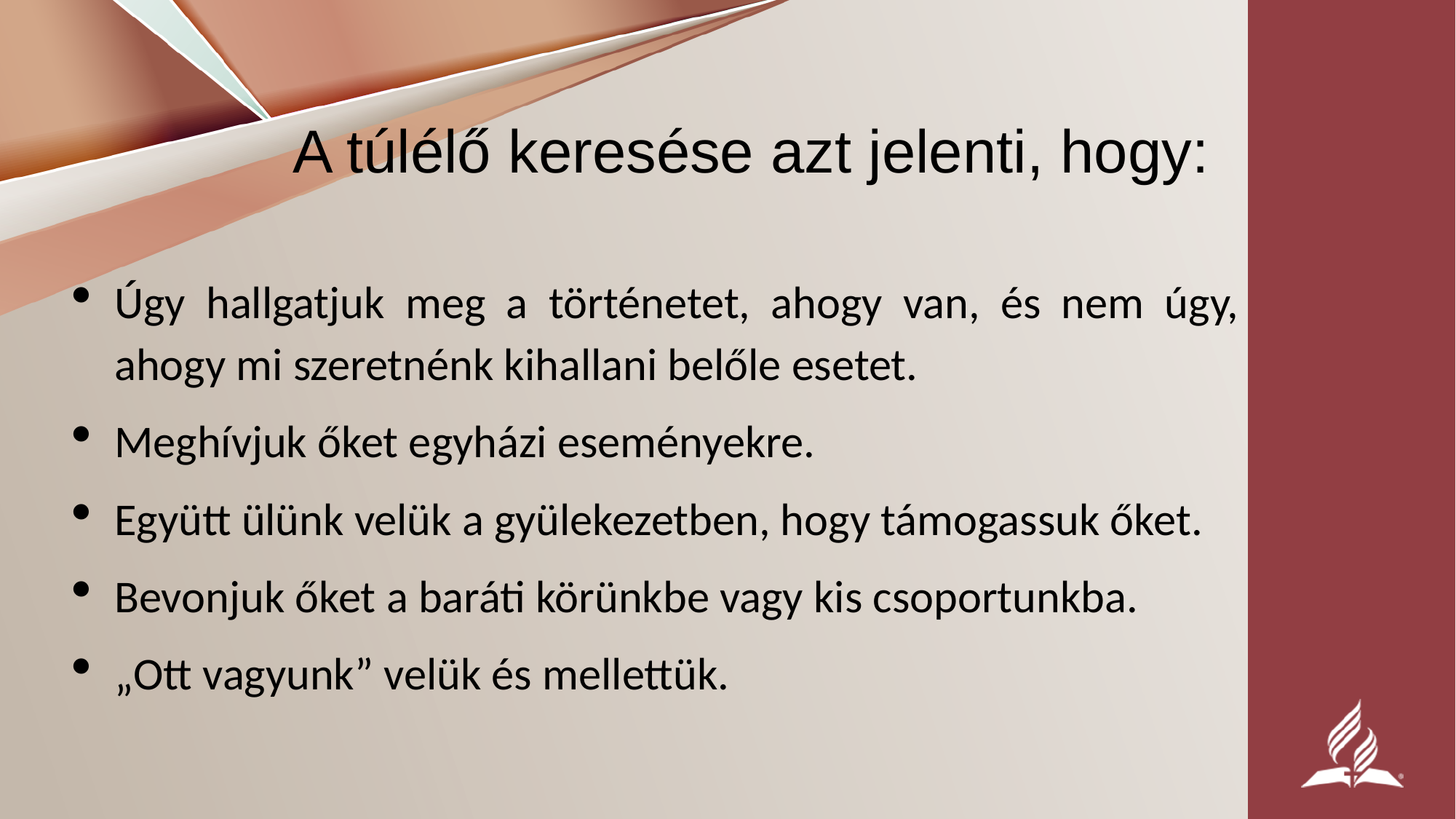

# A túlélő keresése azt jelenti, hogy:
Úgy hallgatjuk meg a történetet, ahogy van, és nem úgy, ahogy mi szeretnénk kihallani belőle esetet.
Meghívjuk őket egyházi eseményekre.
Együtt ülünk velük a gyülekezetben, hogy támogassuk őket.
Bevonjuk őket a baráti körünkbe vagy kis csoportunkba.
„Ott vagyunk” velük és mellettük.